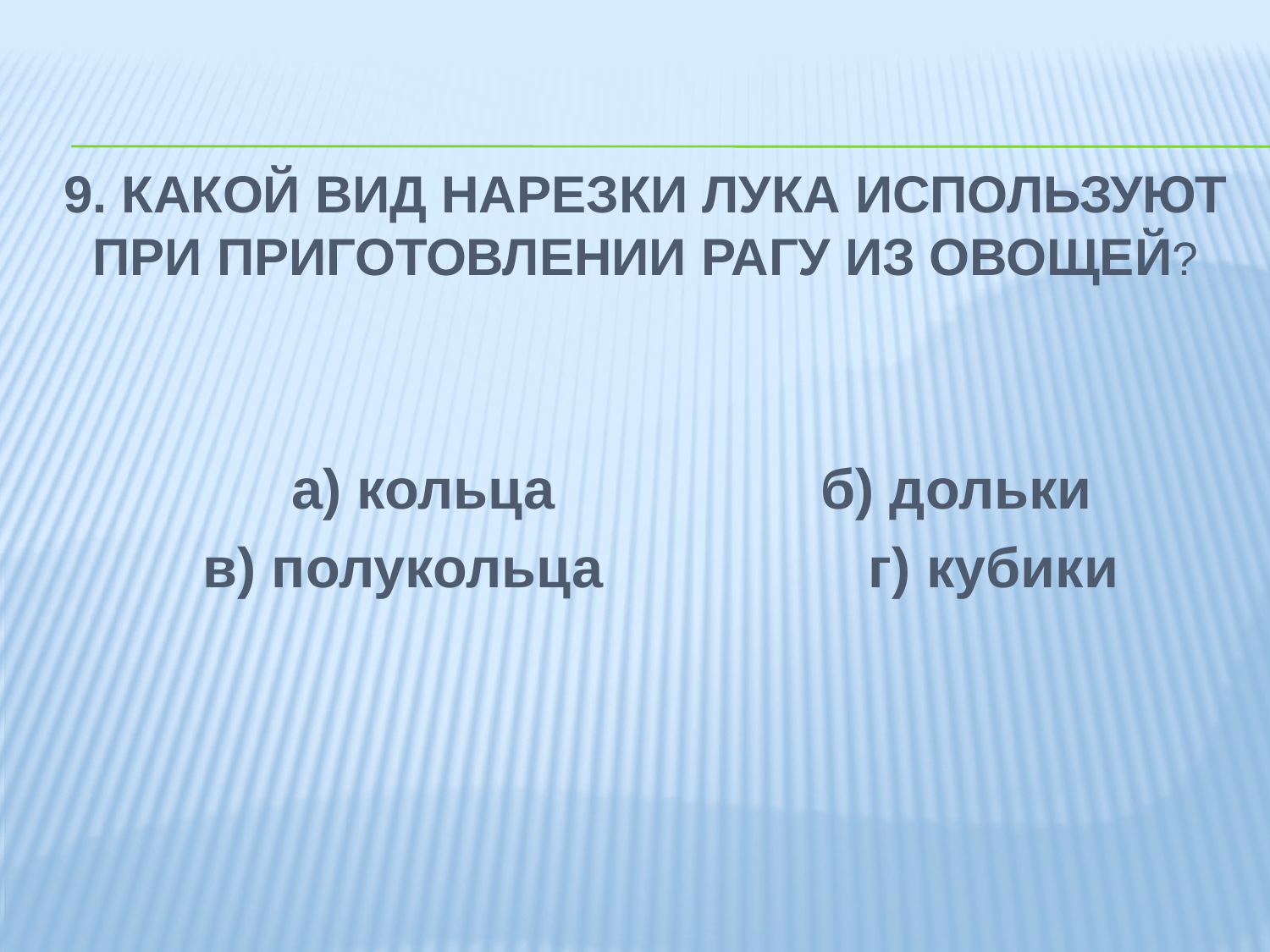

# 9. Какой вид нарезки лука используют при приготовлении рагу из овощей?
      а) кольца                 б) дольки
  в) полукольца                 г) кубики